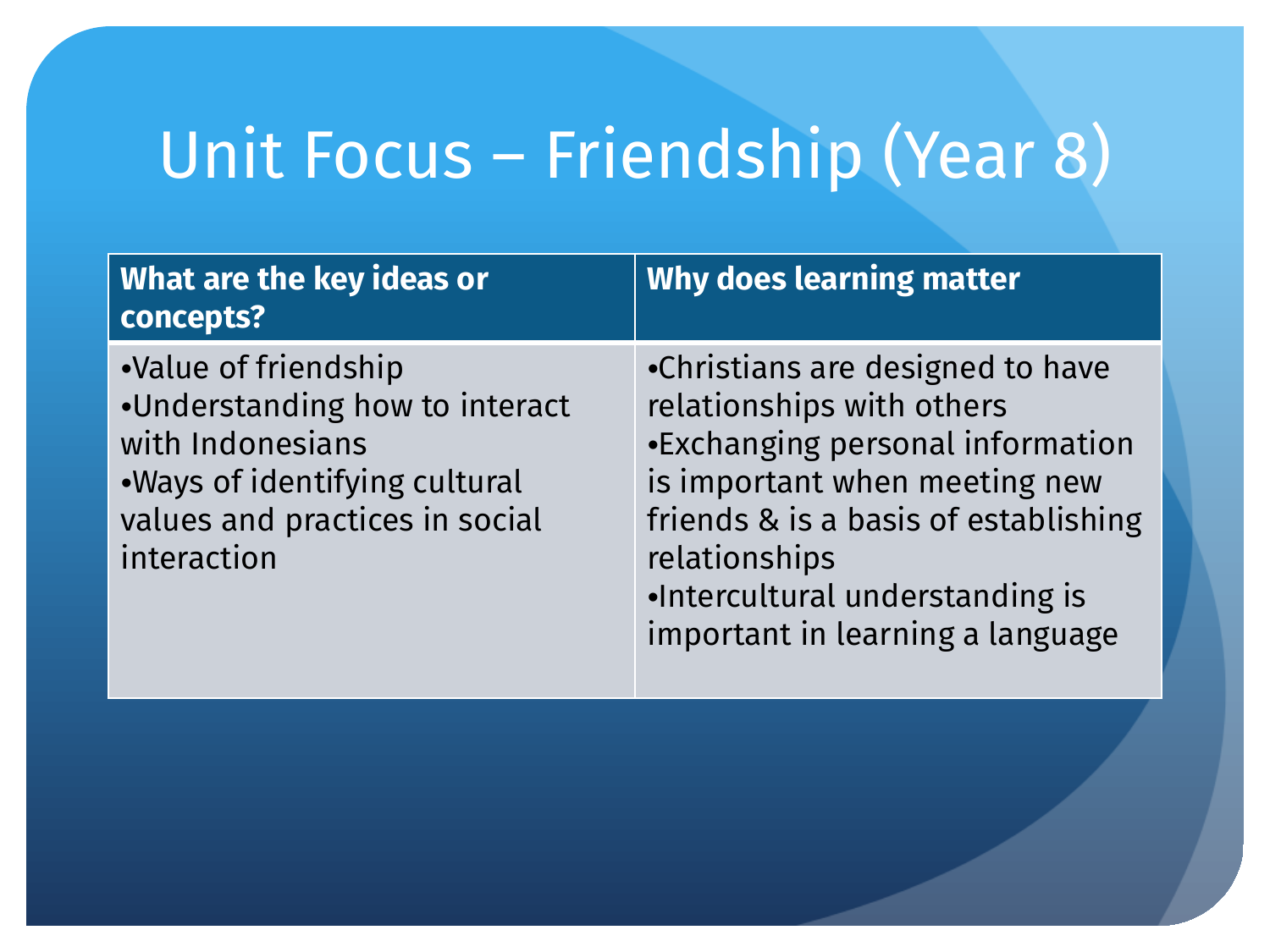

# Unit Focus – Friendship (Year 8)
| What are the key ideas or concepts? | Why does learning matter |
| --- | --- |
| Value of friendship Understanding how to interact with Indonesians Ways of identifying cultural values and practices in social interaction | Christians are designed to have relationships with others Exchanging personal information is important when meeting new friends & is a basis of establishing relationships Intercultural understanding is important in learning a language |